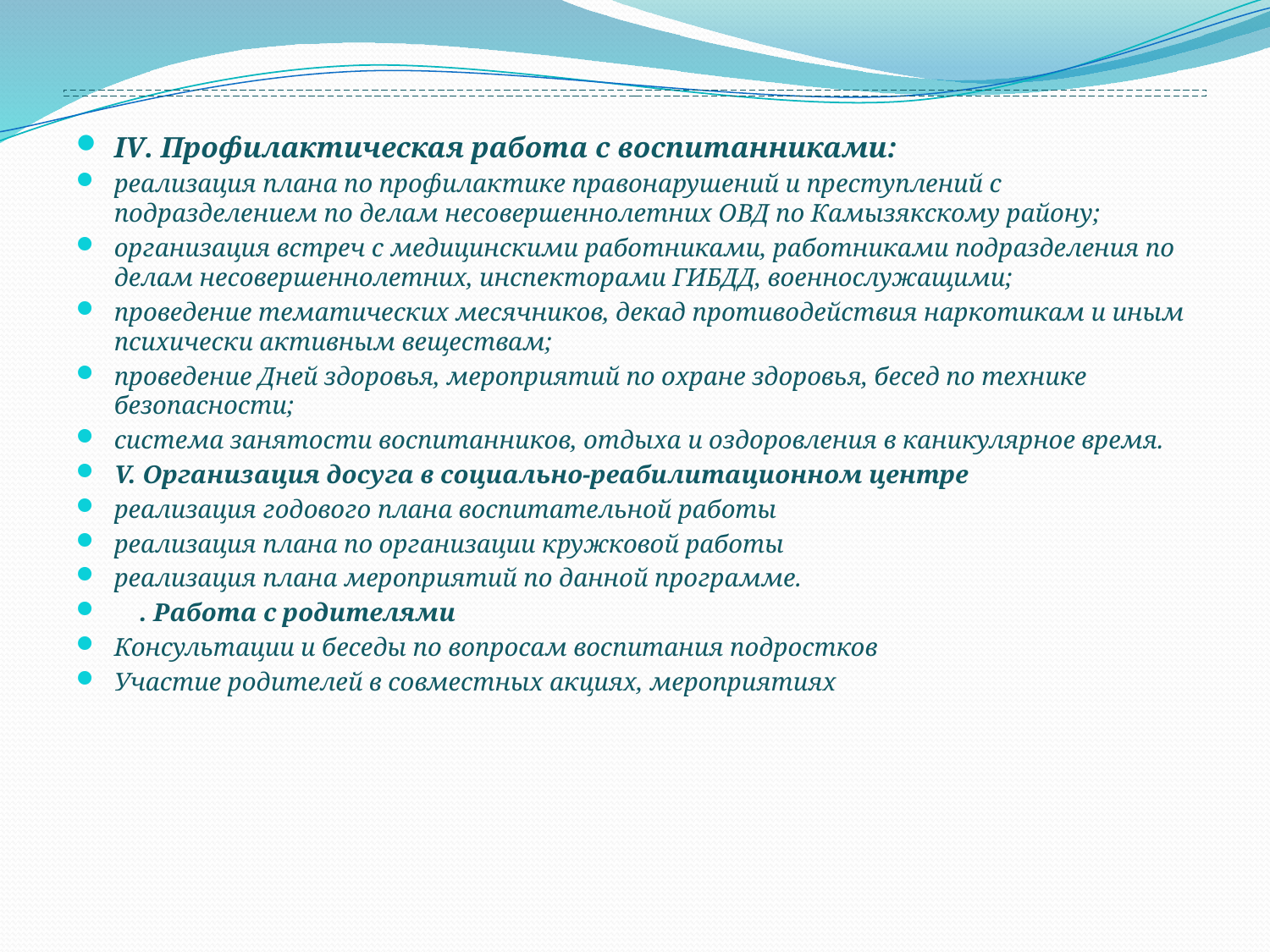

IV. Профилактическая работа с воспитанниками:
реализация плана по профилактике правонарушений и преступлений с подразделением по делам несовершеннолетних ОВД по Камызякскому району;
организация встреч с медицинскими работниками, работниками подразделения по делам несовершеннолетних, инспекторами ГИБДД, военнослужащими;
проведение тематических месячников, декад противодействия наркотикам и иным психически активным веществам;
проведение Дней здоровья, мероприятий по охране здоровья, бесед по технике безопасности;
система занятости воспитанников, отдыха и оздоровления в каникулярное время.
V. Организация досуга в социально-реабилитационном центре
реализация годового плана воспитательной работы
реализация плана по организации кружковой работы
реализация плана мероприятий по данной программе.
    . Работа с родителями
Консультации и беседы по вопросам воспитания подростков
Участие родителей в совместных акциях, мероприятиях

#